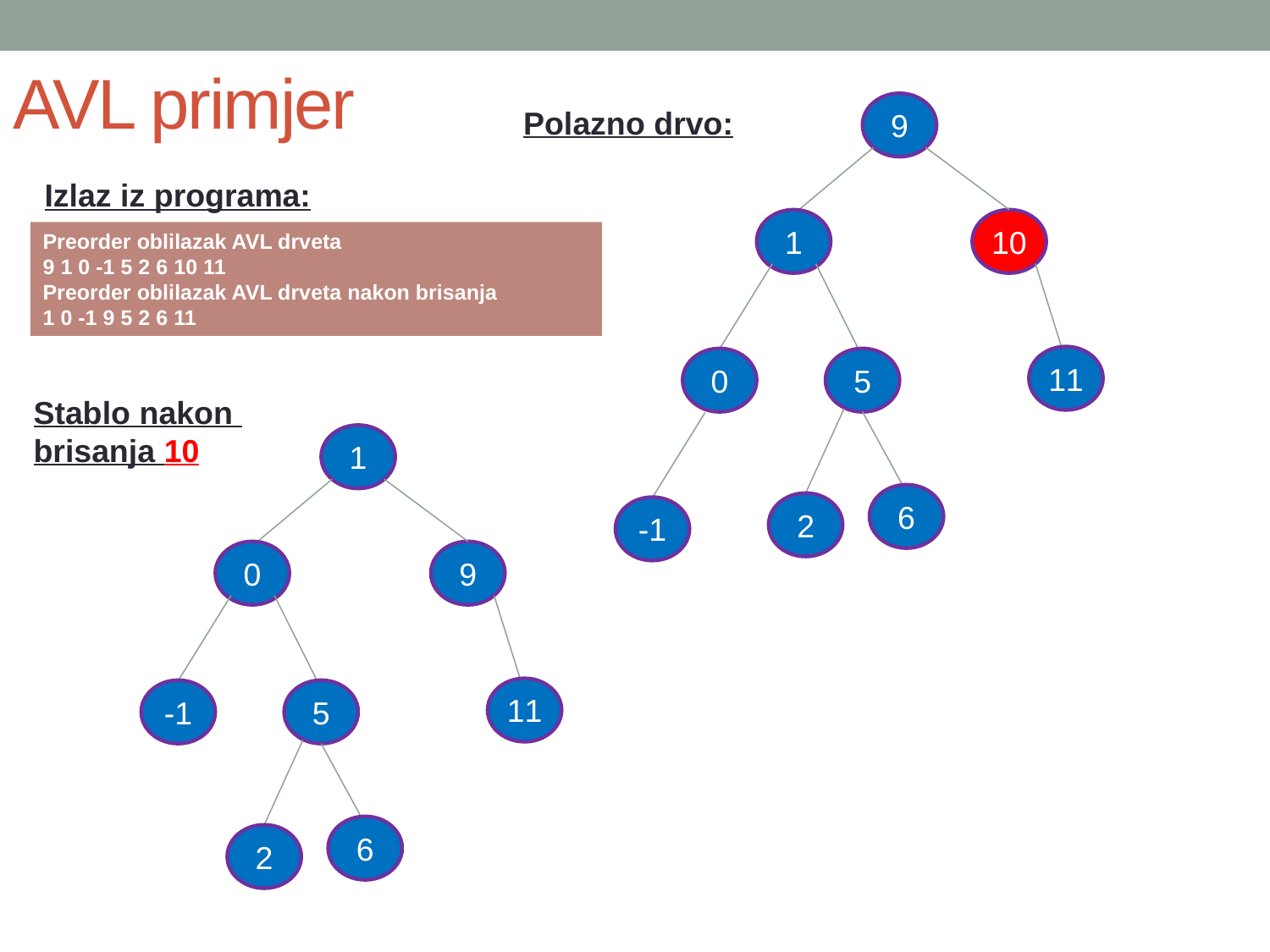

# AVL primjer
9
Polazno drvo:
Izlaz iz programa:
1
10
Preorder oblilazak AVL drveta
9 1 0 -1 5 2 6 10 11
Preorder oblilazak AVL drveta nakon brisanja
1 0 -1 9 5 2 6 11
11
0
5
Stablo nakon
brisanja 10
1
6
2
-1
0
9
11
-1
5
6
2